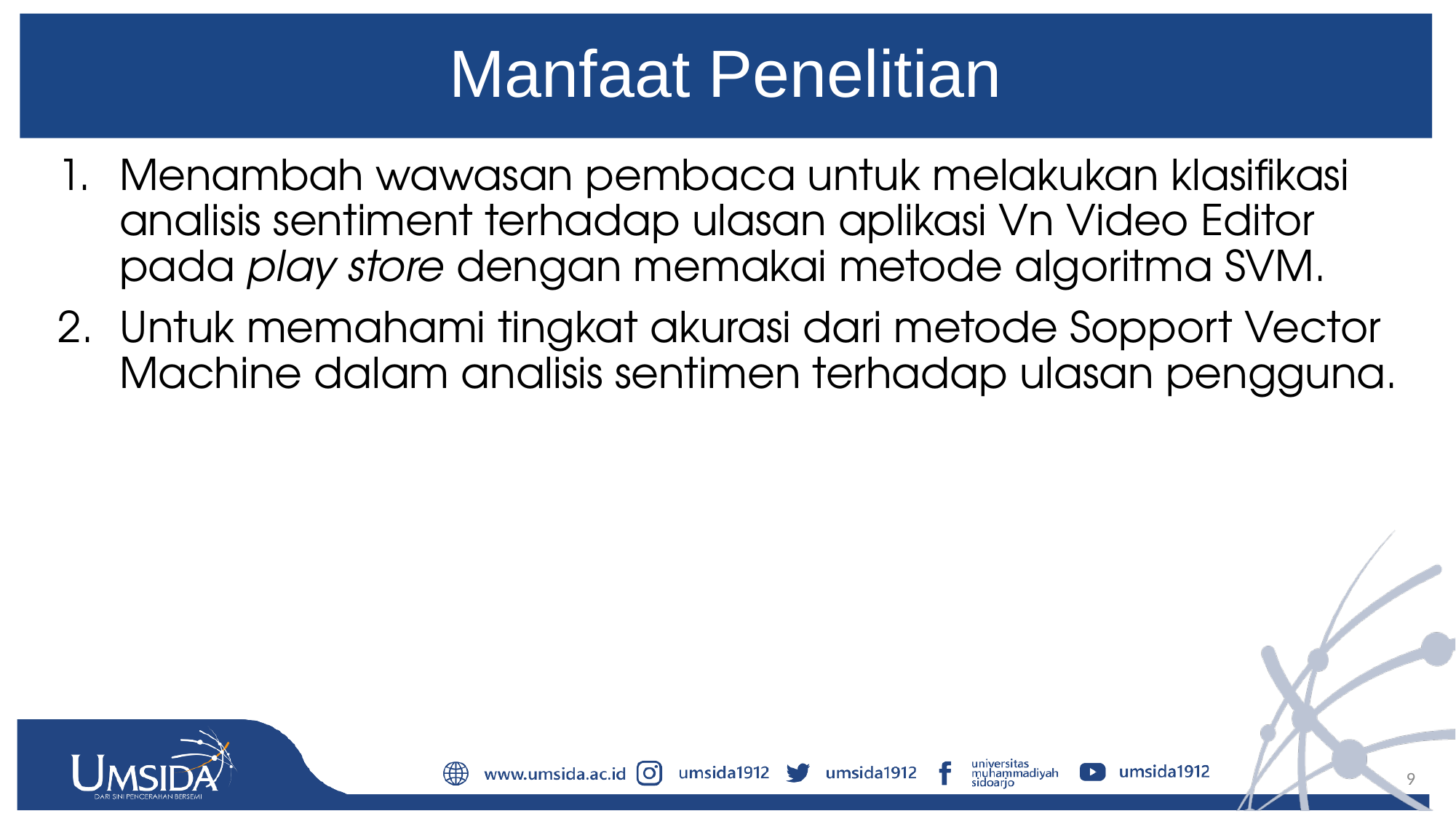

# Manfaat Penelitian
Menambah wawasan pembaca untuk melakukan klasifikasi analisis sentiment terhadap ulasan aplikasi Vn Video Editor pada play store dengan memakai metode algoritma SVM.
Untuk memahami tingkat akurasi dari metode Sopport Vector Machine dalam analisis sentimen terhadap ulasan pengguna.